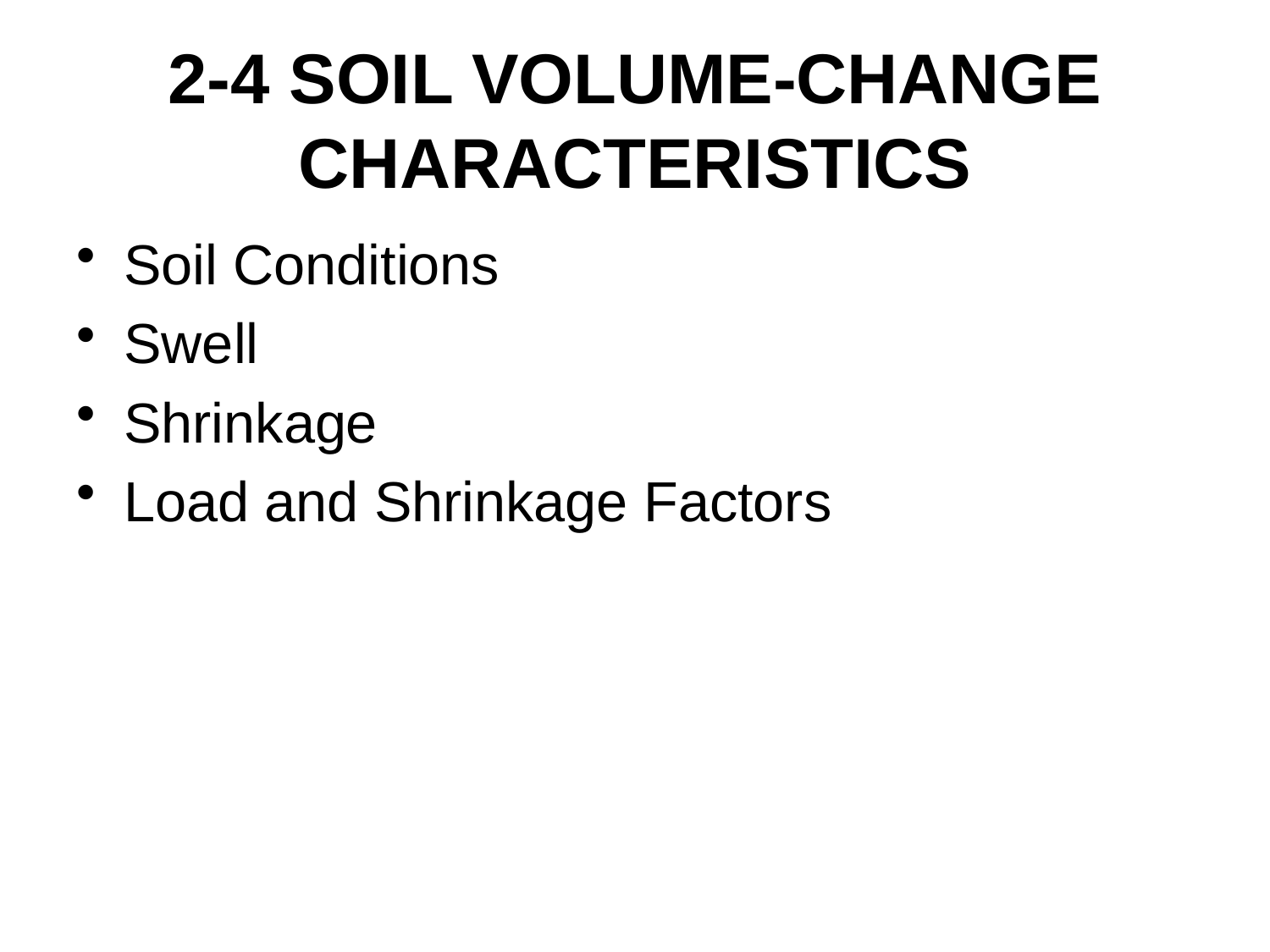

# 2-4 SOIL VOLUME-CHANGE CHARACTERISTICS
Soil Conditions
Swell
Shrinkage
Load and Shrinkage Factors